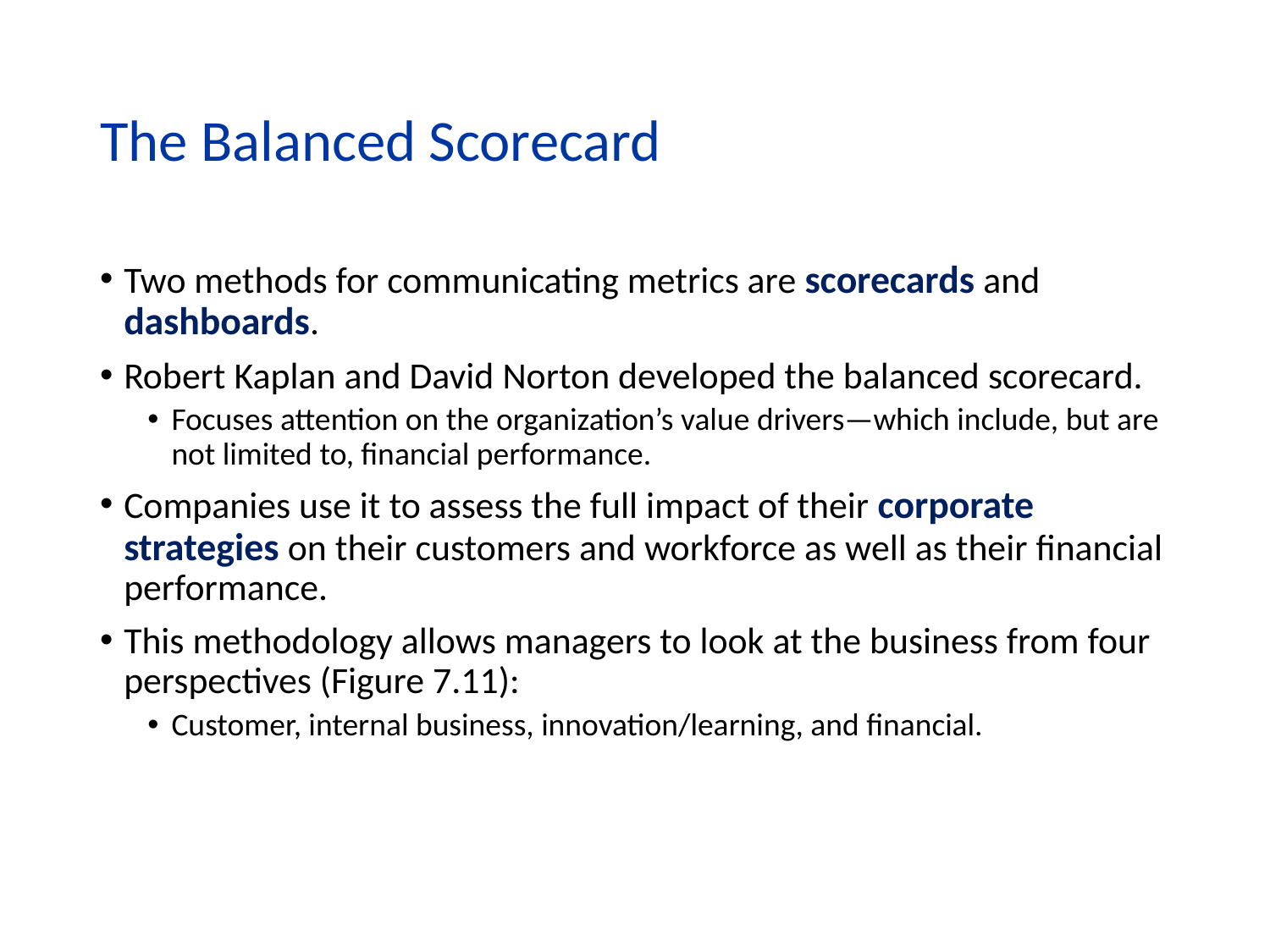

# The Balanced Scorecard
Two methods for communicating metrics are scorecards and dashboards.
Robert Kaplan and David Norton developed the balanced scorecard.
Focuses attention on the organization’s value drivers—which include, but are not limited to, financial performance.
Companies use it to assess the full impact of their corporate strategies on their customers and workforce as well as their financial performance.
This methodology allows managers to look at the business from four perspectives (Figure 7.11):
Customer, internal business, innovation/learning, and financial.